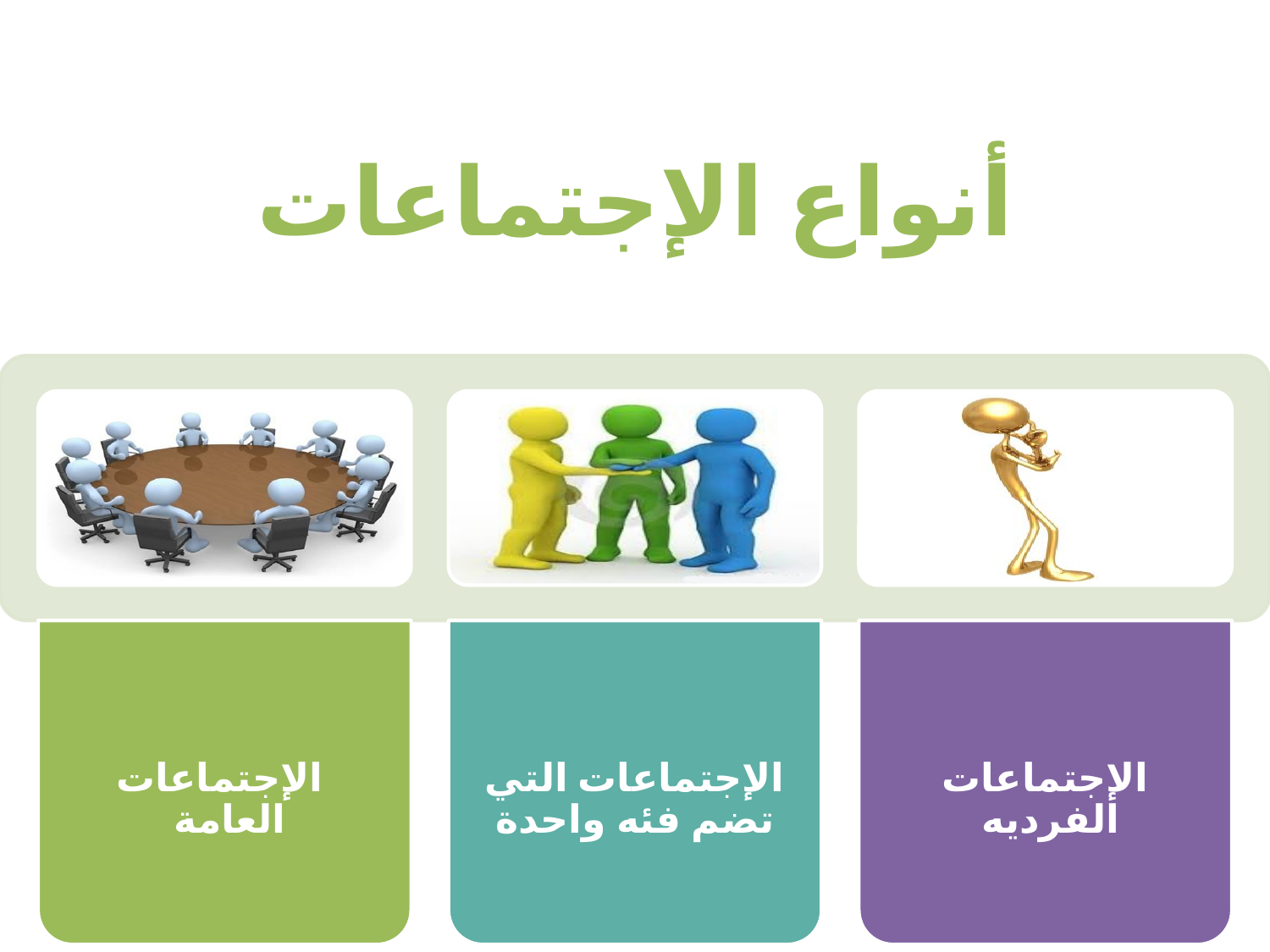

أنواع الإجتماعات

 الإجتماعات العامة

الإجتماعات التي تضم فئه واحدة

الإجتماعات الفرديه